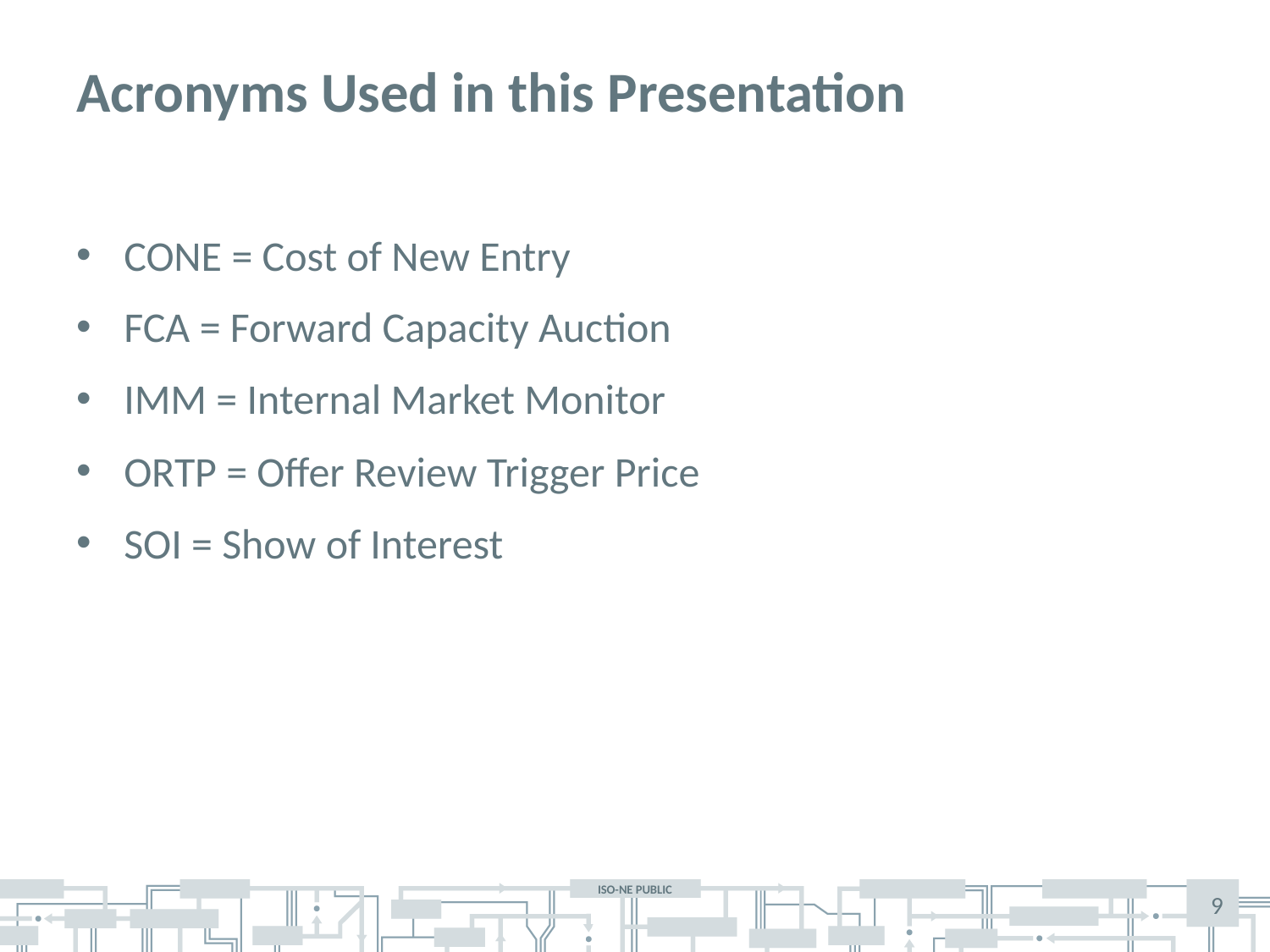

# Acronyms Used in this Presentation
CONE = Cost of New Entry
FCA = Forward Capacity Auction
IMM = Internal Market Monitor
ORTP = Offer Review Trigger Price
SOI = Show of Interest

9